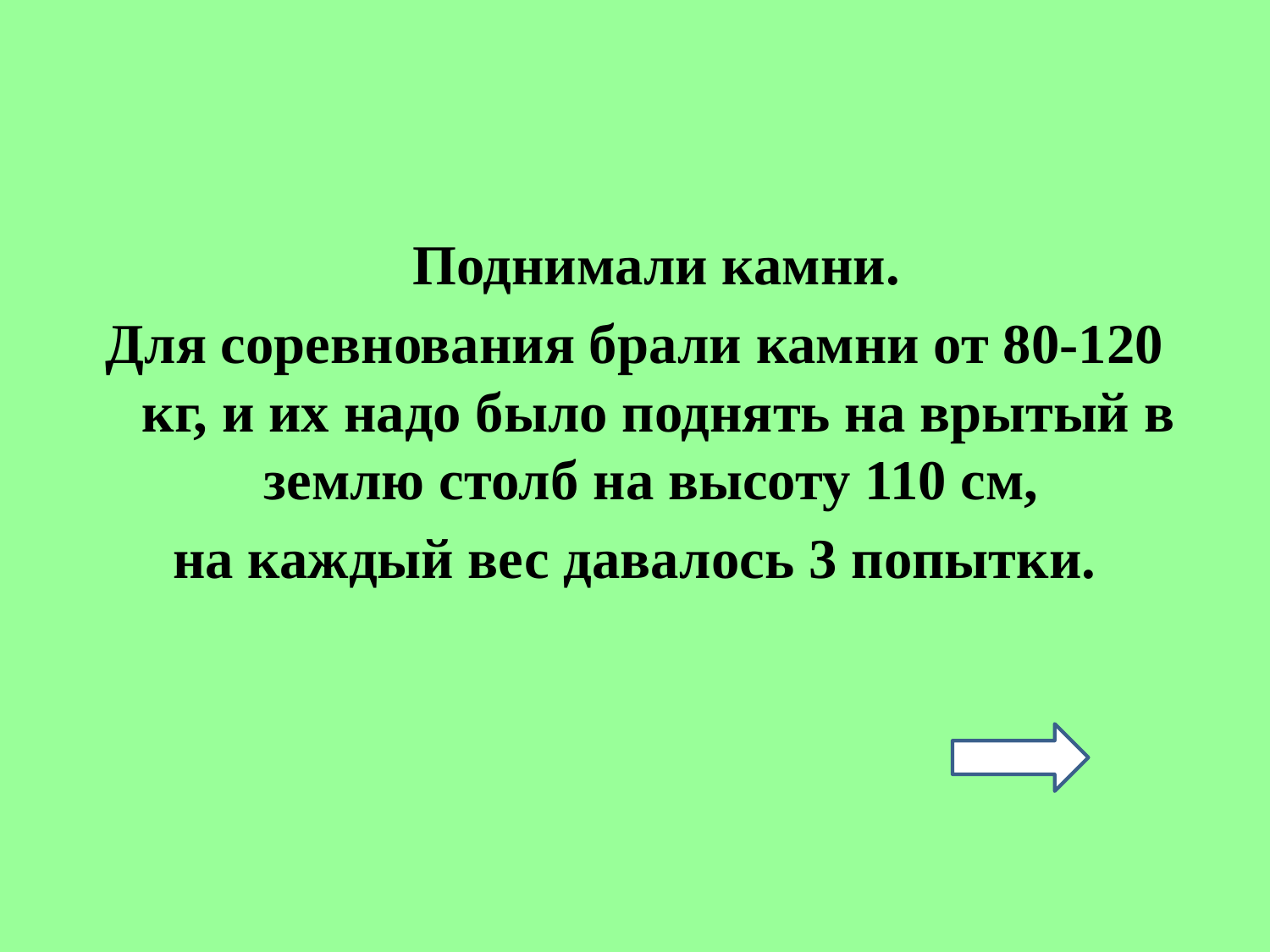

#
    Поднимали камни.
Для соревнования брали камни от 80-120 кг, и их надо было поднять на врытый в землю столб на высоту 110 см,
на каждый вес давалось 3 попытки.